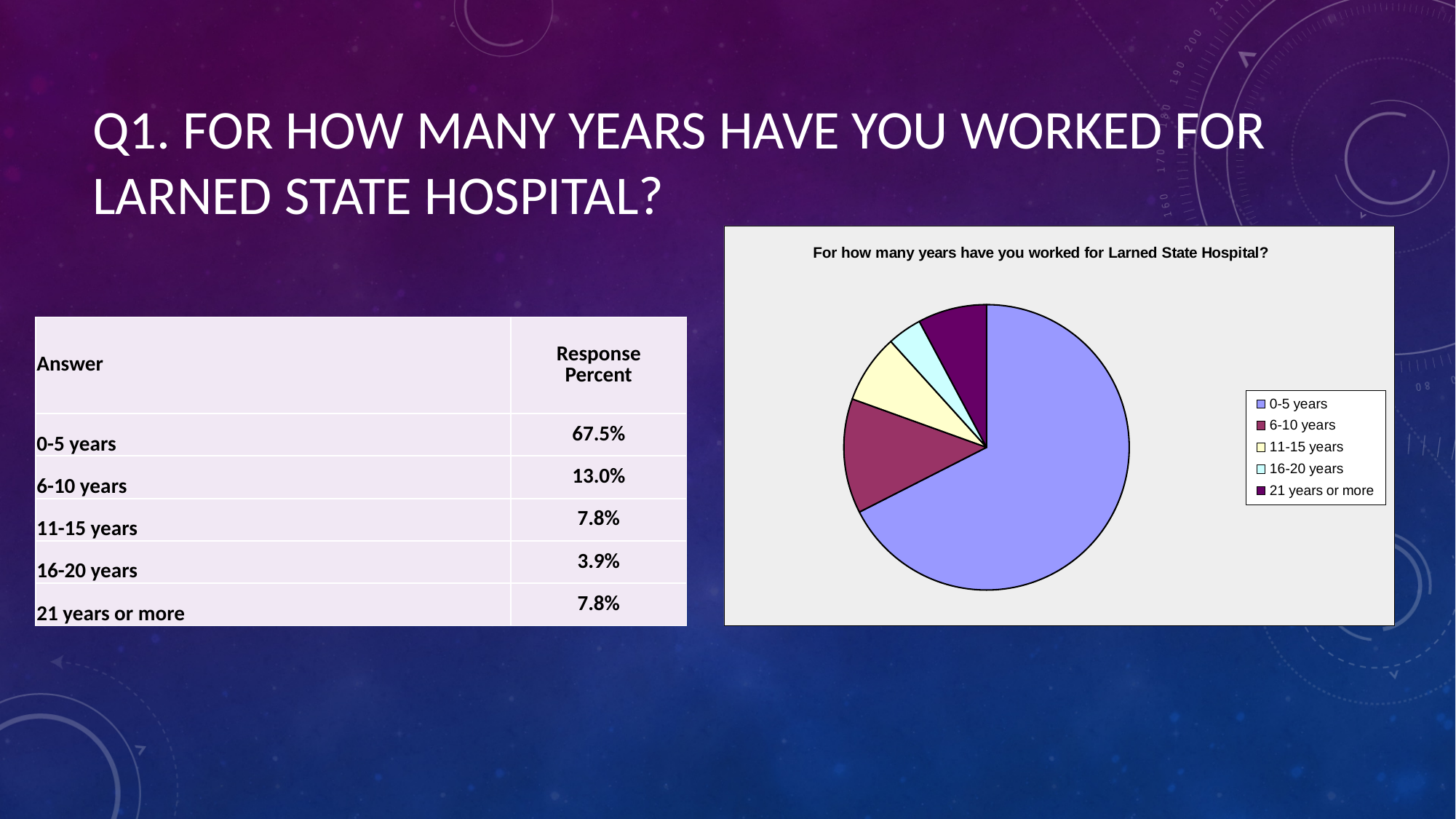

# Q1. For how many years have you worked for Larned State Hospital?

### Chart: For how many years have you worked for Larned State Hospital?

| Category |  |
|---|---|
| 0-5 years | 0.675 |
| 6-10 years | 0.13 |
| 11-15 years | 0.078 |
| 16-20 years | 0.039 |
| 21 years or more | 0.078 |
| Answer | Response Percent |
| --- | --- |
| 0-5 years | 67.5% |
| 6-10 years | 13.0% |
| 11-15 years | 7.8% |
| 16-20 years | 3.9% |
| 21 years or more | 7.8% |